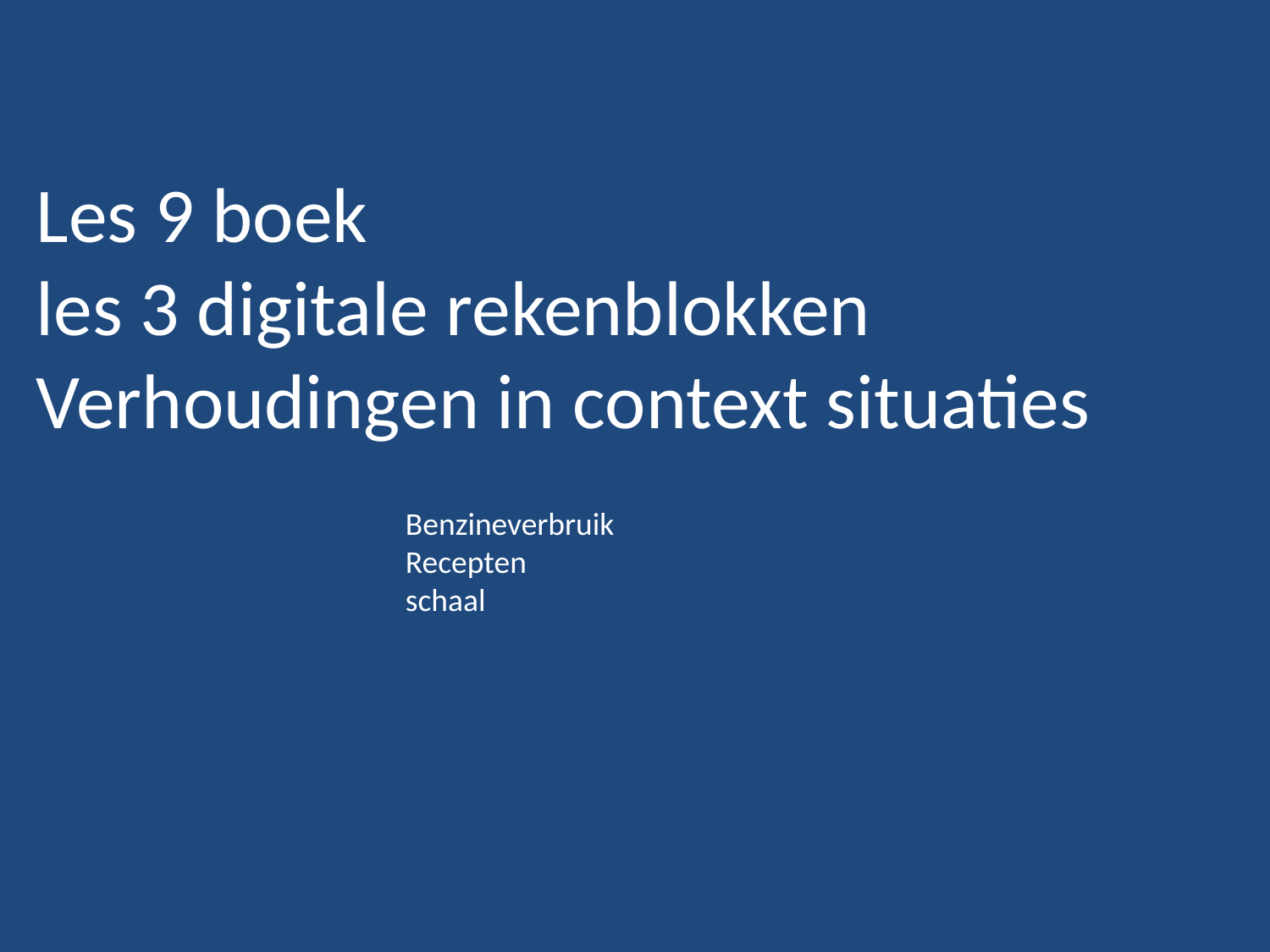

Les 9 boek
les 3 digitale rekenblokken
Verhoudingen in context situaties
Benzineverbruik
Recepten
schaal